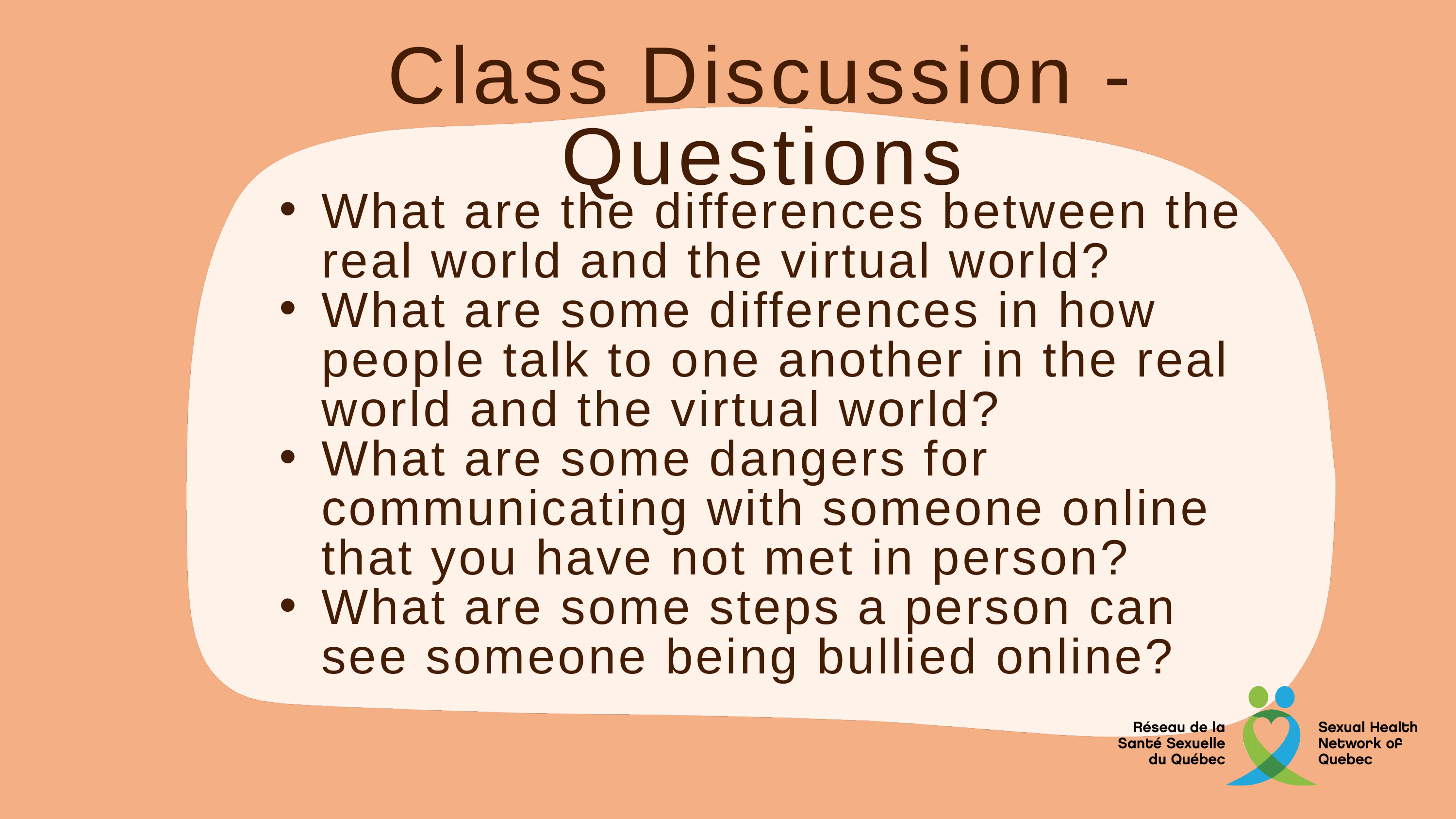

Class Discussion - Questions

What are the differences between the real world and the virtual world?
What are some differences in how people talk to one another in the real world and the virtual world?
What are some dangers for communicating with someone online that you have not met in person?
What are some steps a person can see someone being bullied online?